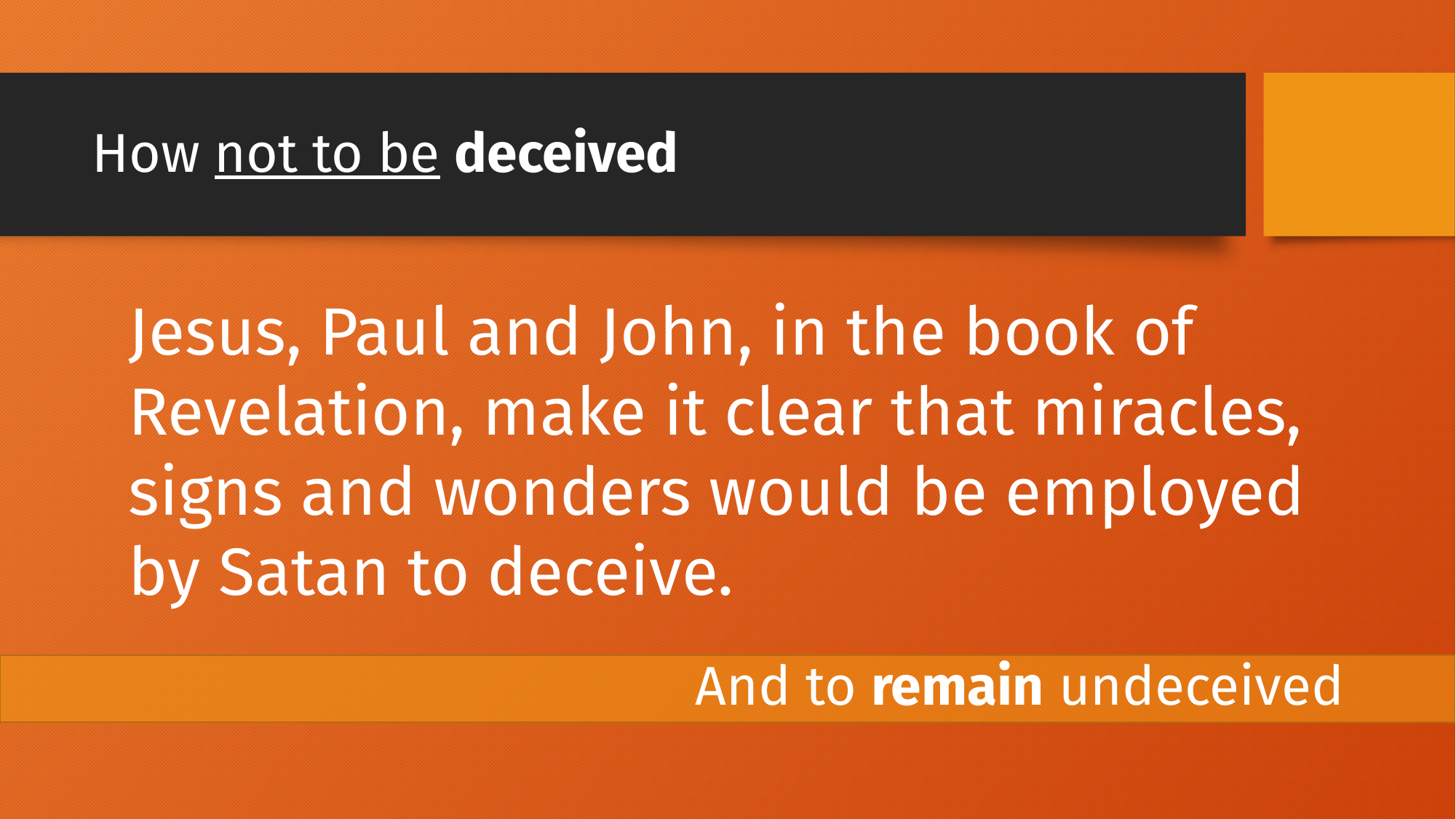

# How not to be deceived
Jesus, Paul and John, in the book of Revelation, make it clear that miracles, signs and wonders would be employed by Satan to deceive.
And to remain undeceived